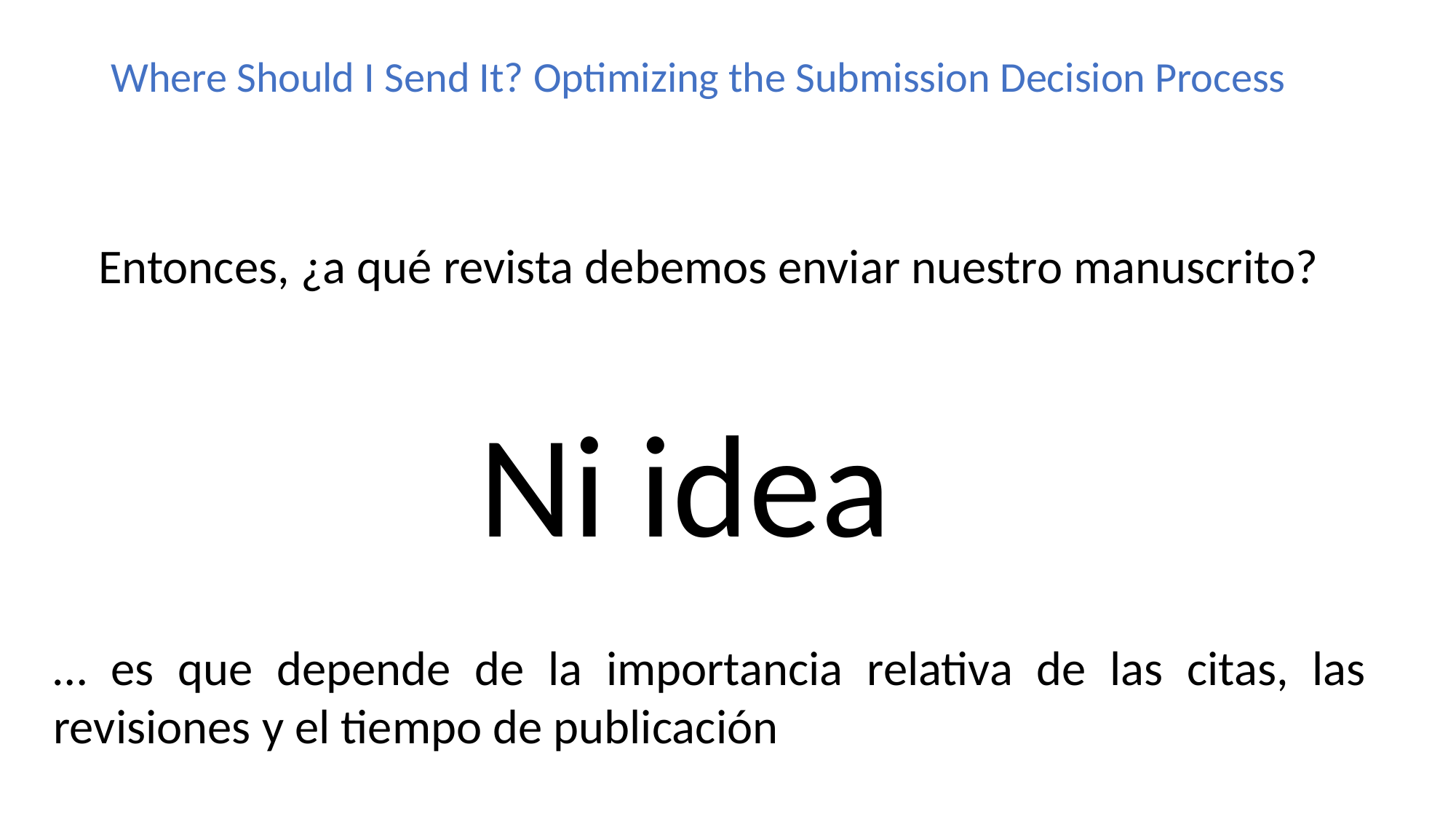

# Where Should I Send It? Optimizing the Submission Decision Process
Entonces, ¿a qué revista debemos enviar nuestro manuscrito?
Ni idea
… es que depende de la importancia relativa de las citas, las revisiones y el tiempo de publicación